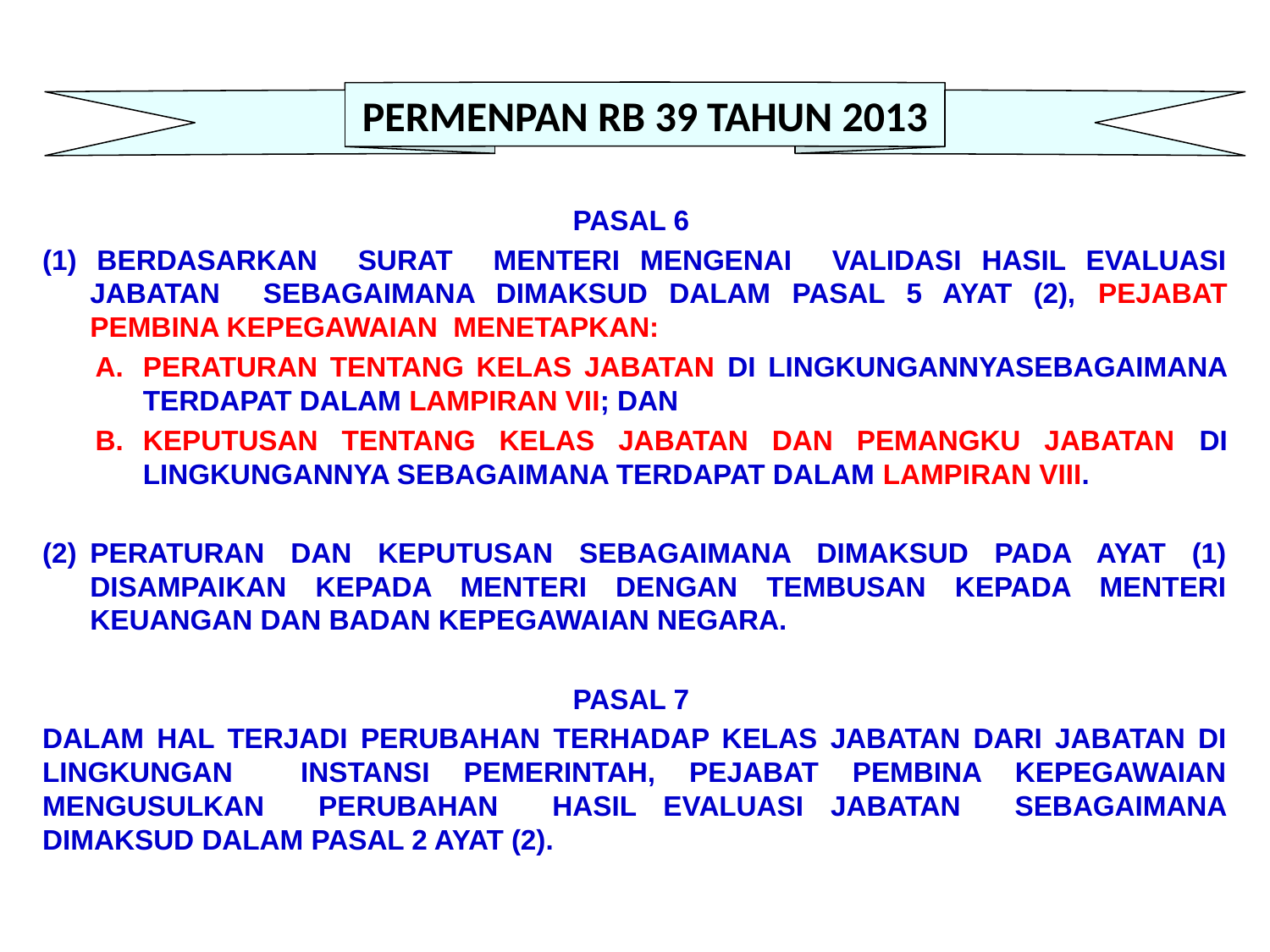

PERMENPAN RB 39 TAHUN 2013
PASAL 6
(1) BERDASARKAN  SURAT  MENTERI MENGENAI  VALIDASI HASIL EVALUASI JABATAN  SEBAGAIMANA DIMAKSUD DALAM PASAL 5 AYAT (2), PEJABAT PEMBINA KEPEGAWAIAN  MENETAPKAN:
PERATURAN TENTANG KELAS JABATAN DI LINGKUNGANNYASEBAGAIMANA TERDAPAT DALAM LAMPIRAN VII; DAN
KEPUTUSAN TENTANG KELAS JABATAN DAN PEMANGKU JABATAN DI LINGKUNGANNYA SEBAGAIMANA TERDAPAT DALAM LAMPIRAN VIII.

PERATURAN DAN KEPUTUSAN SEBAGAIMANA DIMAKSUD PADA AYAT (1) DISAMPAIKAN KEPADA MENTERI DENGAN TEMBUSAN KEPADA MENTERI KEUANGAN DAN BADAN KEPEGAWAIAN NEGARA.

PASAL 7
DALAM HAL TERJADI PERUBAHAN TERHADAP KELAS JABATAN DARI JABATAN DI LINGKUNGAN  INSTANSI PEMERINTAH, PEJABAT PEMBINA KEPEGAWAIAN MENGUSULKAN  PERUBAHAN  HASIL EVALUASI JABATAN  SEBAGAIMANA DIMAKSUD DALAM PASAL 2 AYAT (2).